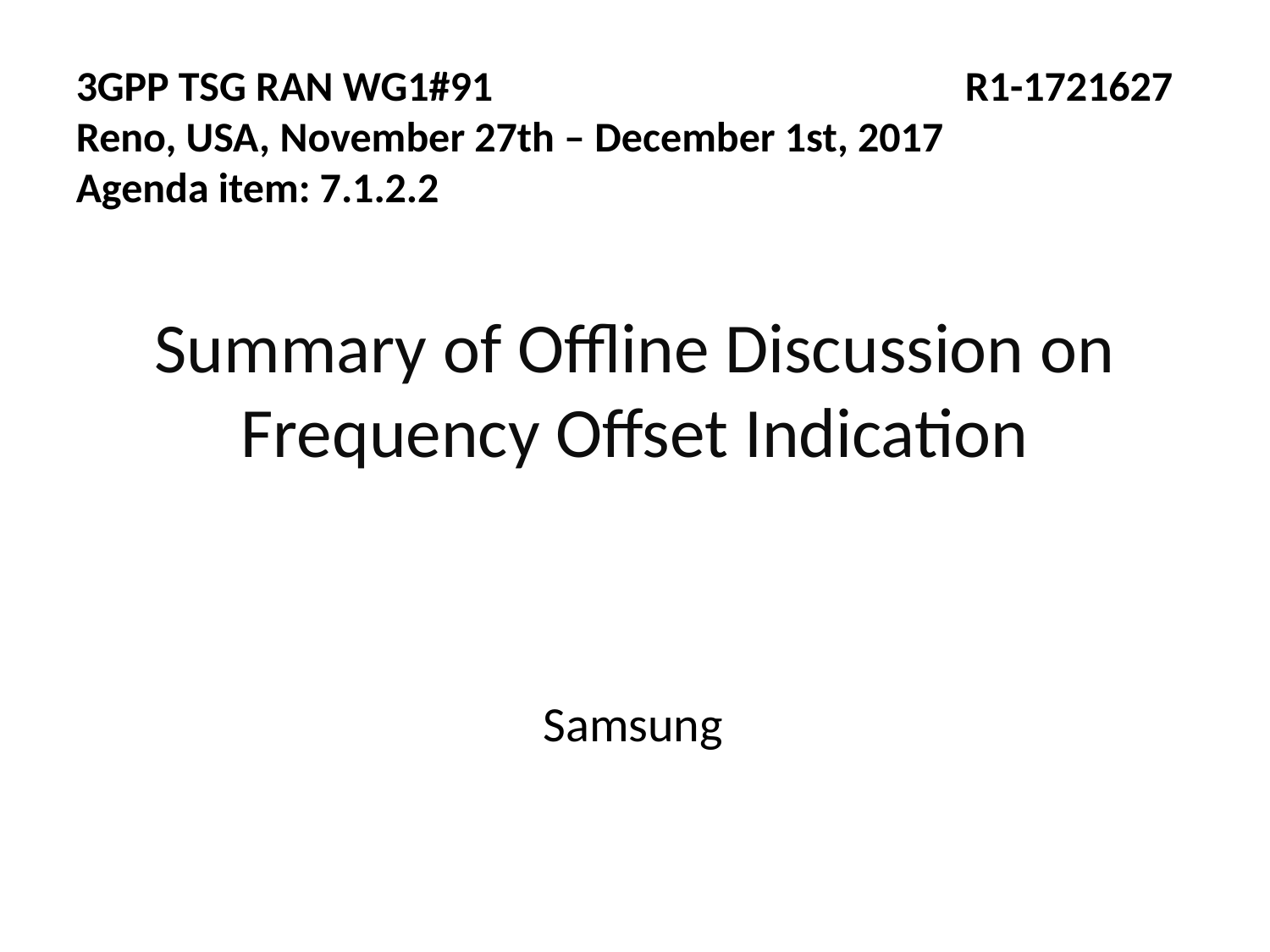

3GPP TSG RAN WG1#91				R1-1721627
Reno, USA, November 27th – December 1st, 2017
Agenda item: 7.1.2.2
Summary of Offline Discussion on Frequency Offset Indication
Samsung